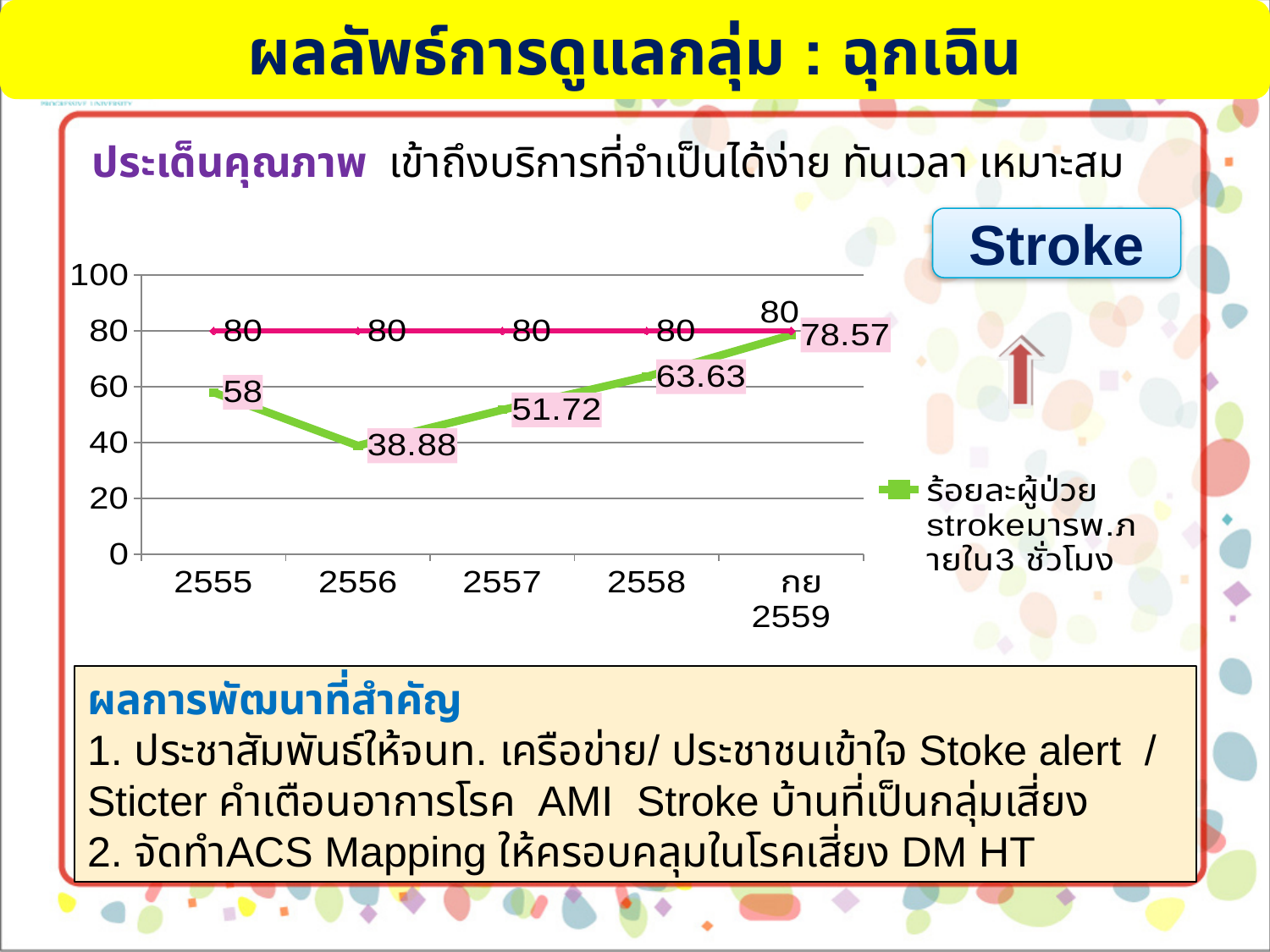

ผลลัพธ์การดูแลกลุ่ม : ฉุกเฉิน
ประเด็นคุณภาพ  เข้าถึงบริการที่จำเป็นได้ง่าย ทันเวลา เหมาะสม
Stroke

### Chart

| Category | ร้อยละผู้ป่วย strokeมารพ.ภายใน3 ชั่วโมง | เป้าหมายร้อยละ80 |
|---|---|---|
| 2555 | 58.0 | 80.0 |
| 2556 | 38.879999999999995 | 80.0 |
| 2557 | 51.72000000000001 | 80.0 |
| 2558 | 63.63 | 80.0 |
|   กย 2559 | 78.57 | 80.0 |
ผลการพัฒนาที่สำคัญ
1. ประชาสัมพันธ์ให้จนท. เครือข่าย/ ประชาชนเข้าใจ Stoke alert  / Sticter คำเตือนอาการโรค  AMI  Stroke บ้านที่เป็นกลุ่มเสี่ยง
2. จัดทำACS Mapping ให้ครอบคลุมในโรคเสี่ยง DM HT